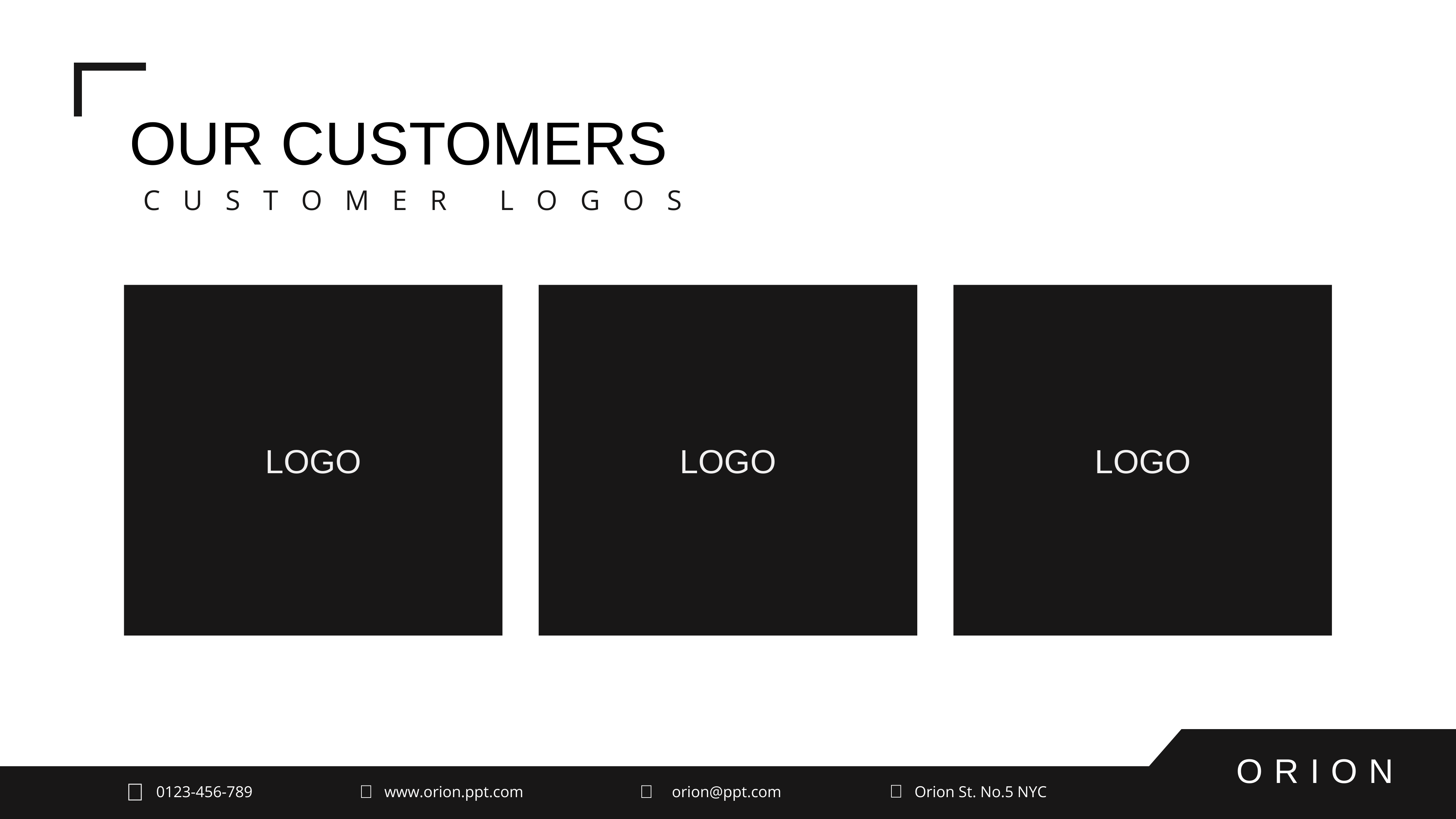

OUR CUSTOMERS
CUSTOMER LOGOS

LOGO
LOGO
LOGO